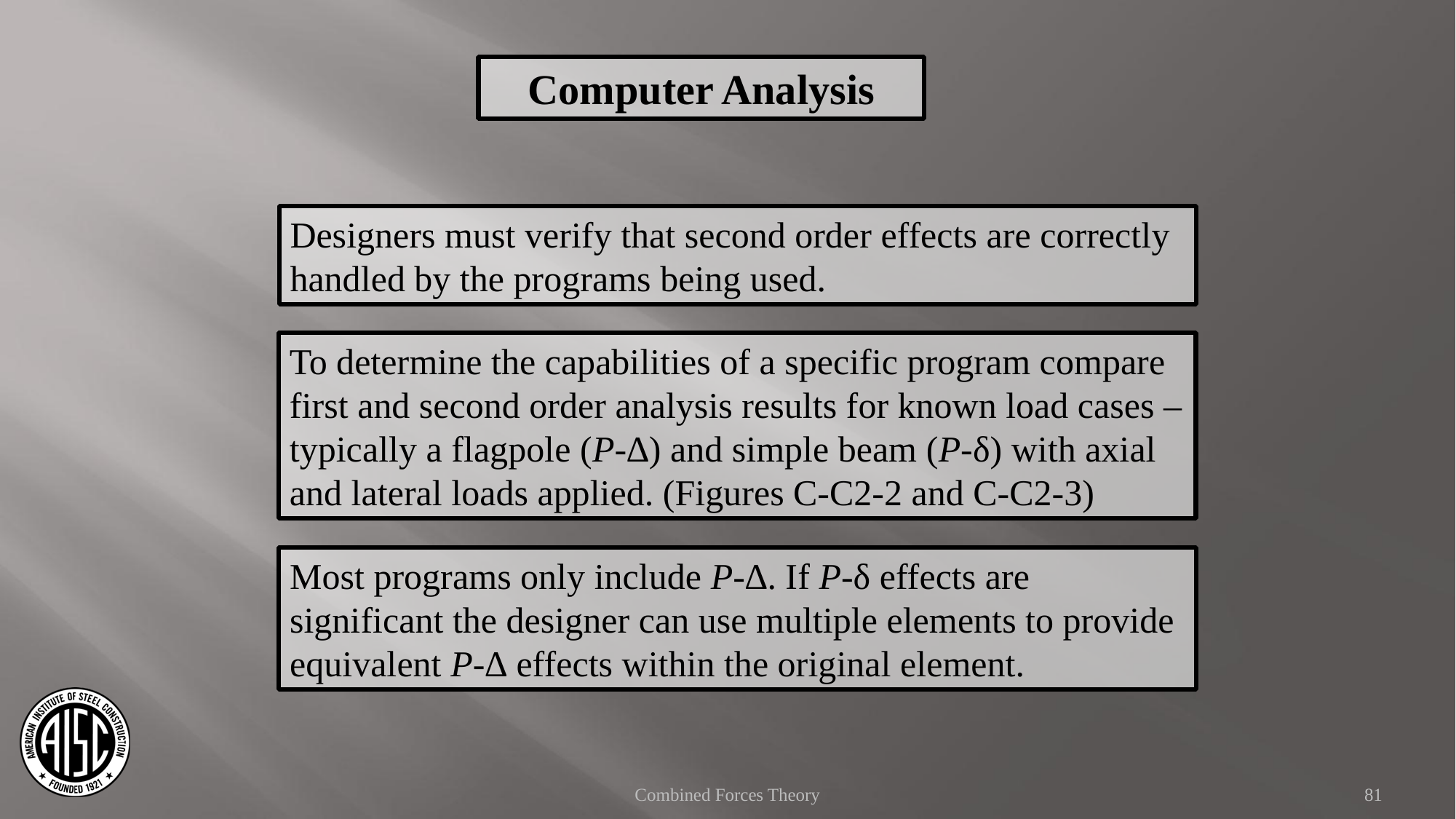

Computer Analysis
Designers must verify that second order effects are correctly handled by the programs being used.
To determine the capabilities of a specific program compare first and second order analysis results for known load cases – typically a flagpole (P-∆) and simple beam (P-δ) with axial and lateral loads applied. (Figures C-C2-2 and C-C2-3)
Most programs only include P-∆. If P-δ effects are significant the designer can use multiple elements to provide equivalent P-∆ effects within the original element.
Combined Forces Theory
81